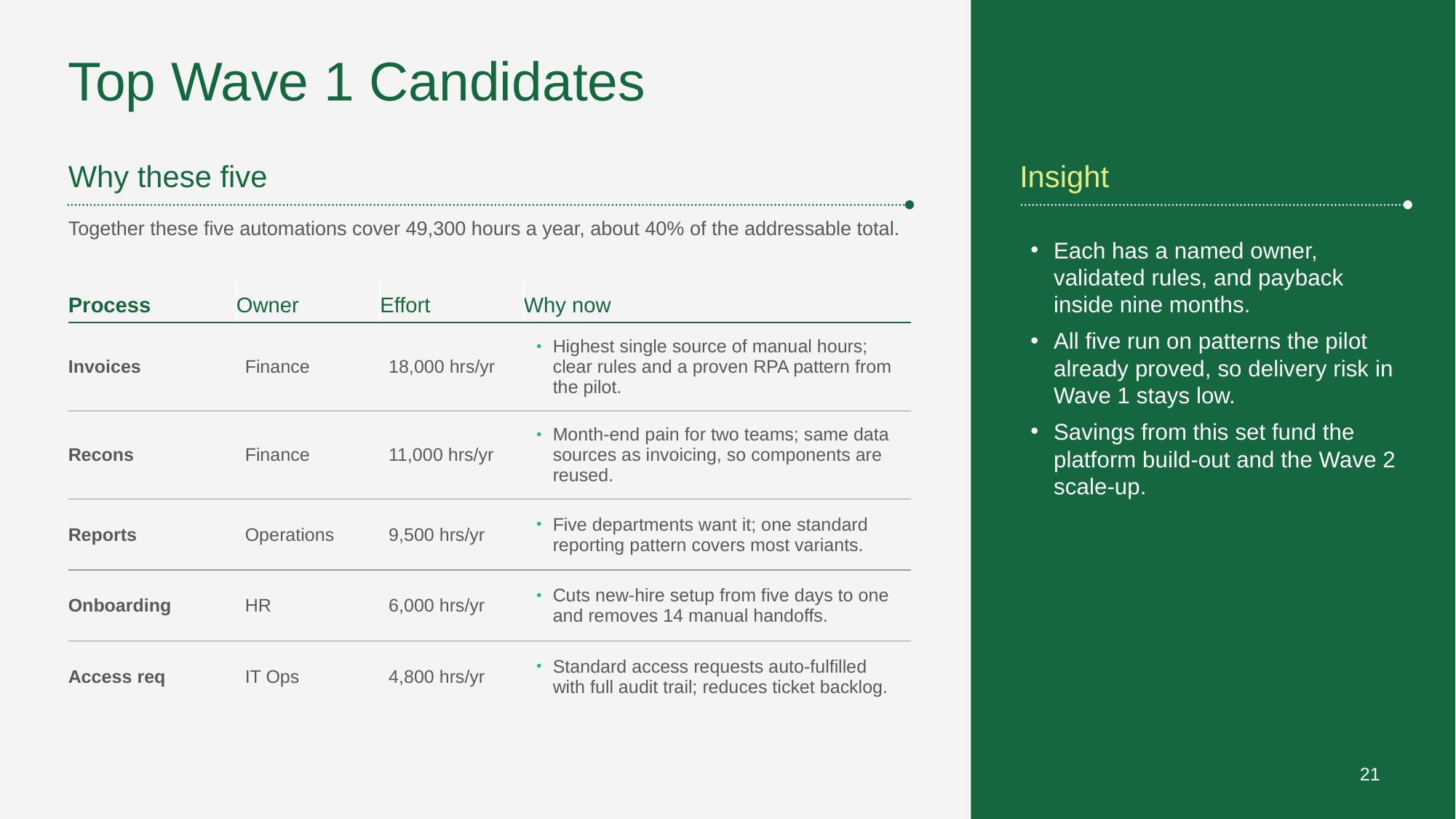

# Top Wave 1 Candidates
Why these five
Insight
Together these five automations cover 49,300 hours a year, about 40% of the addressable total.
Each has a named owner, validated rules, and payback inside nine months.
All five run on patterns the pilot already proved, so delivery risk in Wave 1 stays low.
Savings from this set fund the platform build-out and the Wave 2 scale-up.
| Process | Owner | Effort | Why now |
| --- | --- | --- | --- |
| Invoices | Finance | 18,000 hrs/yr | Highest single source of manual hours; clear rules and a proven RPA pattern from the pilot. |
| Recons | Finance | 11,000 hrs/yr | Month-end pain for two teams; same data sources as invoicing, so components are reused. |
| Reports | Operations | 9,500 hrs/yr | Five departments want it; one standard reporting pattern covers most variants. |
| Onboarding | HR | 6,000 hrs/yr | Cuts new-hire setup from five days to one and removes 14 manual handoffs. |
| Access req | IT Ops | 4,800 hrs/yr | Standard access requests auto-fulfilled with full audit trail; reduces ticket backlog. |
21